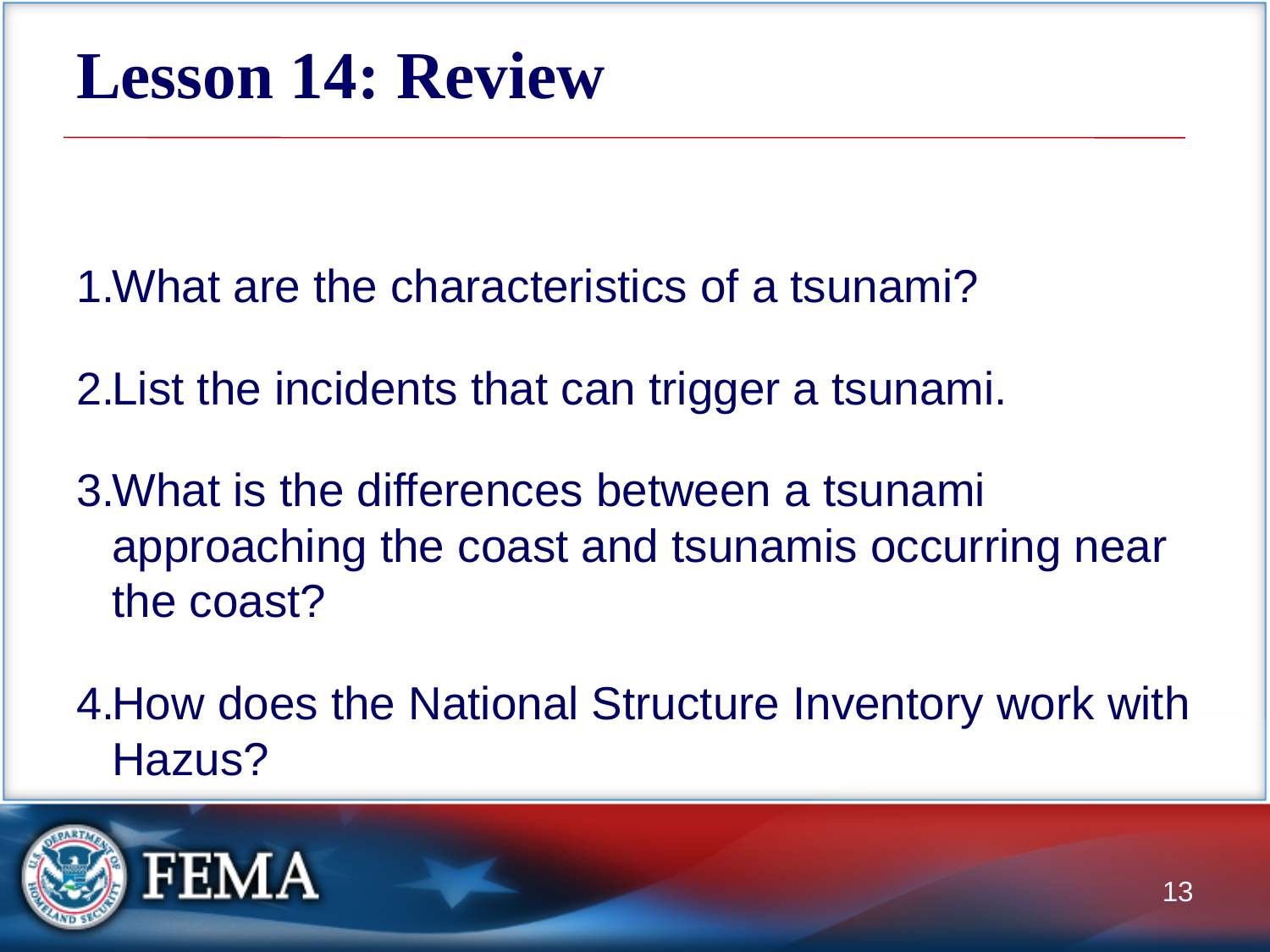

# Lesson 14: Review

What are the characteristics of a tsunami?
List the incidents that can trigger a tsunami.
What is the differences between a tsunami approaching the coast and tsunamis occurring near the coast?
How does the National Structure Inventory work with Hazus?
13